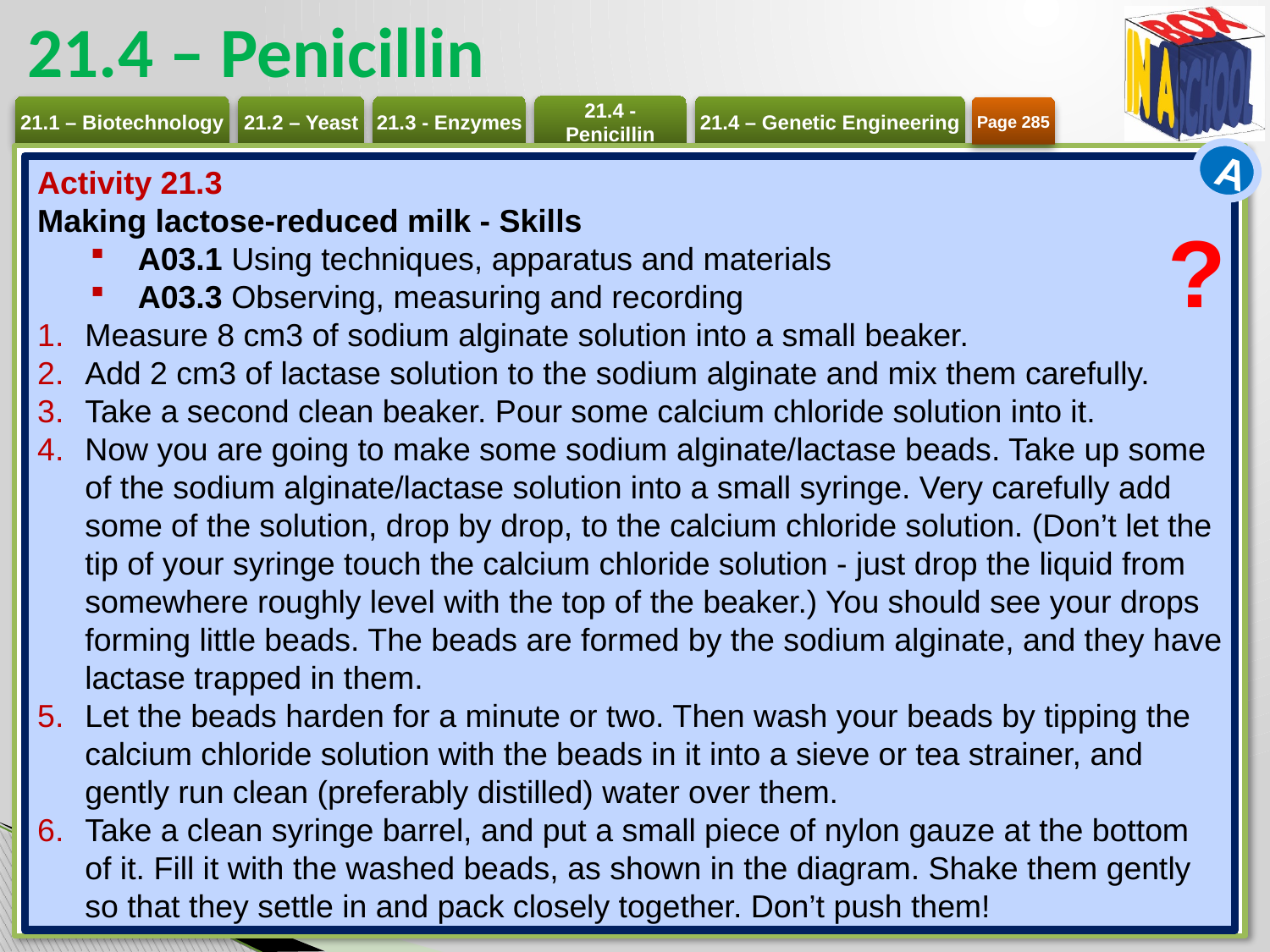

# 21.4 – Penicillin
Page 285
A
Activity 21.3
Making lactose-reduced milk - Skills
A03.1 Using techniques, apparatus and materials
A03.3 Observing, measuring and recording
Measure 8 cm3 of sodium alginate solution into a small beaker.
Add 2 cm3 of lactase solution to the sodium alginate and mix them carefully.
Take a second clean beaker. Pour some calcium chloride solution into it.
Now you are going to make some sodium alginate/lactase beads. Take up some of the sodium alginate/lactase solution into a small syringe. Very carefully add some of the solution, drop by drop, to the calcium chloride solution. (Don’t let the tip of your syringe touch the calcium chloride solution - just drop the liquid from somewhere roughly level with the top of the beaker.) You should see your drops forming little beads. The beads are formed by the sodium alginate, and they have lactase trapped in them.
Let the beads harden for a minute or two. Then wash your beads by tipping the calcium chloride solution with the beads in it into a sieve or tea strainer, and gently run clean (preferably distilled) water over them.
Take a clean syringe barrel, and put a small piece of nylon gauze at the bottom of it. Fill it with the washed beads, as shown in the diagram. Shake them gently so that they settle in and pack closely together. Don’t push them!
?